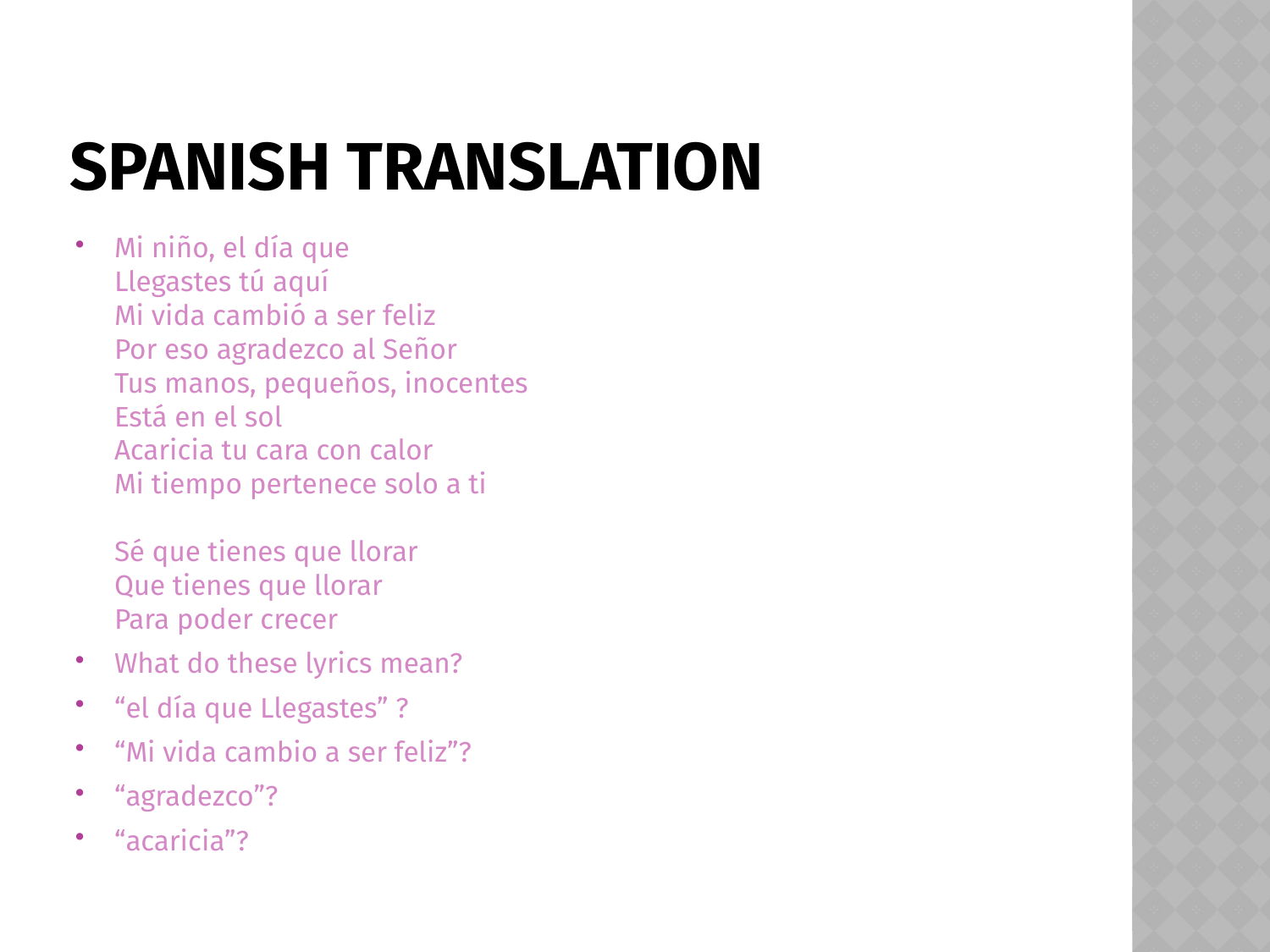

# Spanish translation
Mi niño, el día que
Llegastes tú aquí
Mi vida cambió a ser feliz
Por eso agradezco al Señor
Tus manos, pequeños, inocentes
Está en el sol
Acaricia tu cara con calor
Mi tiempo pertenece solo a ti
Sé que tienes que llorar
Que tienes que llorar
Para poder crecer
What do these lyrics mean?
“el día que Llegastes” ?
“Mi vida cambio a ser feliz”?
“agradezco”?
“acaricia”?